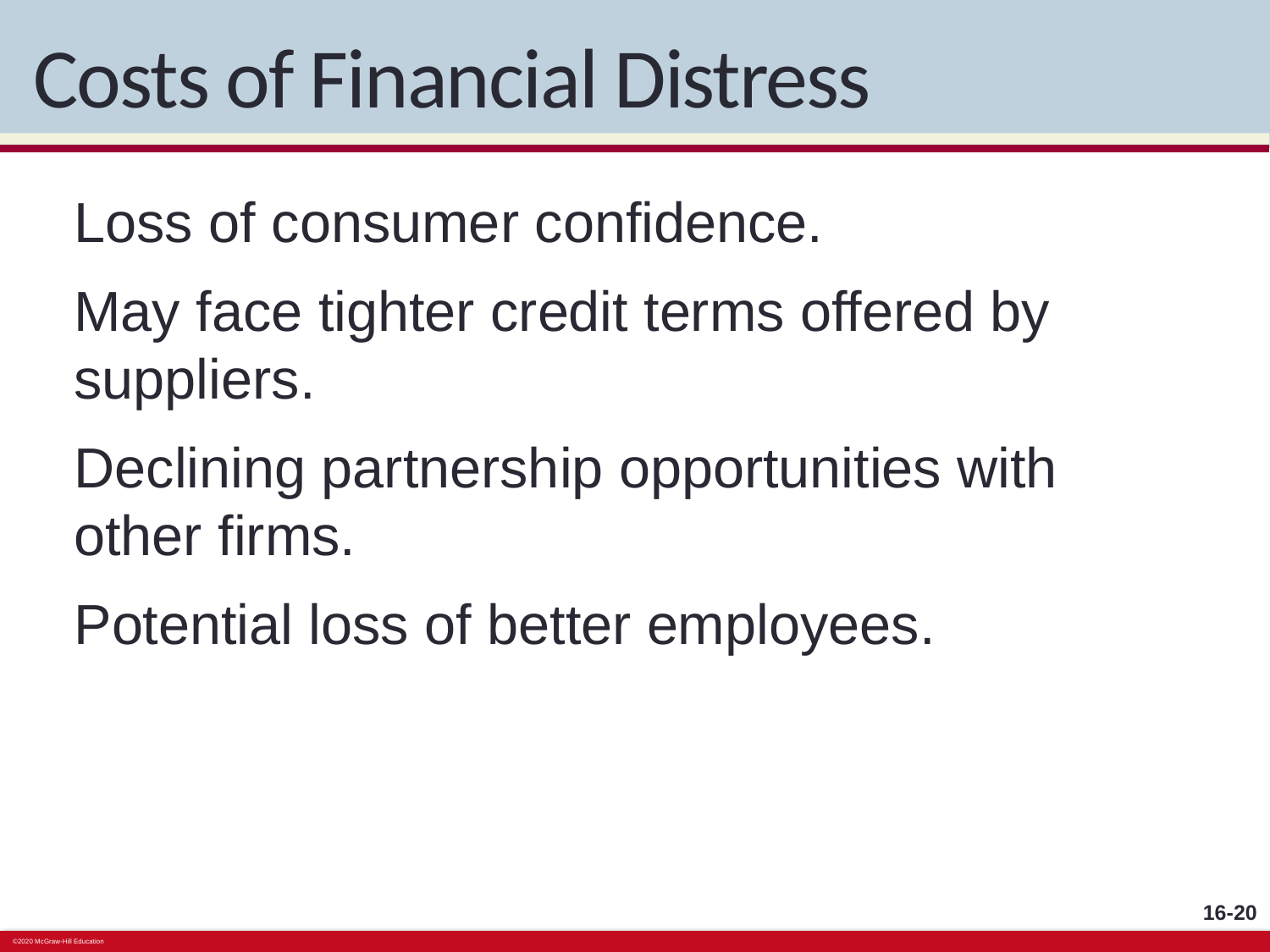

# Costs of Financial Distress
Loss of consumer confidence.
May face tighter credit terms offered by suppliers.
Declining partnership opportunities with other firms.
Potential loss of better employees.